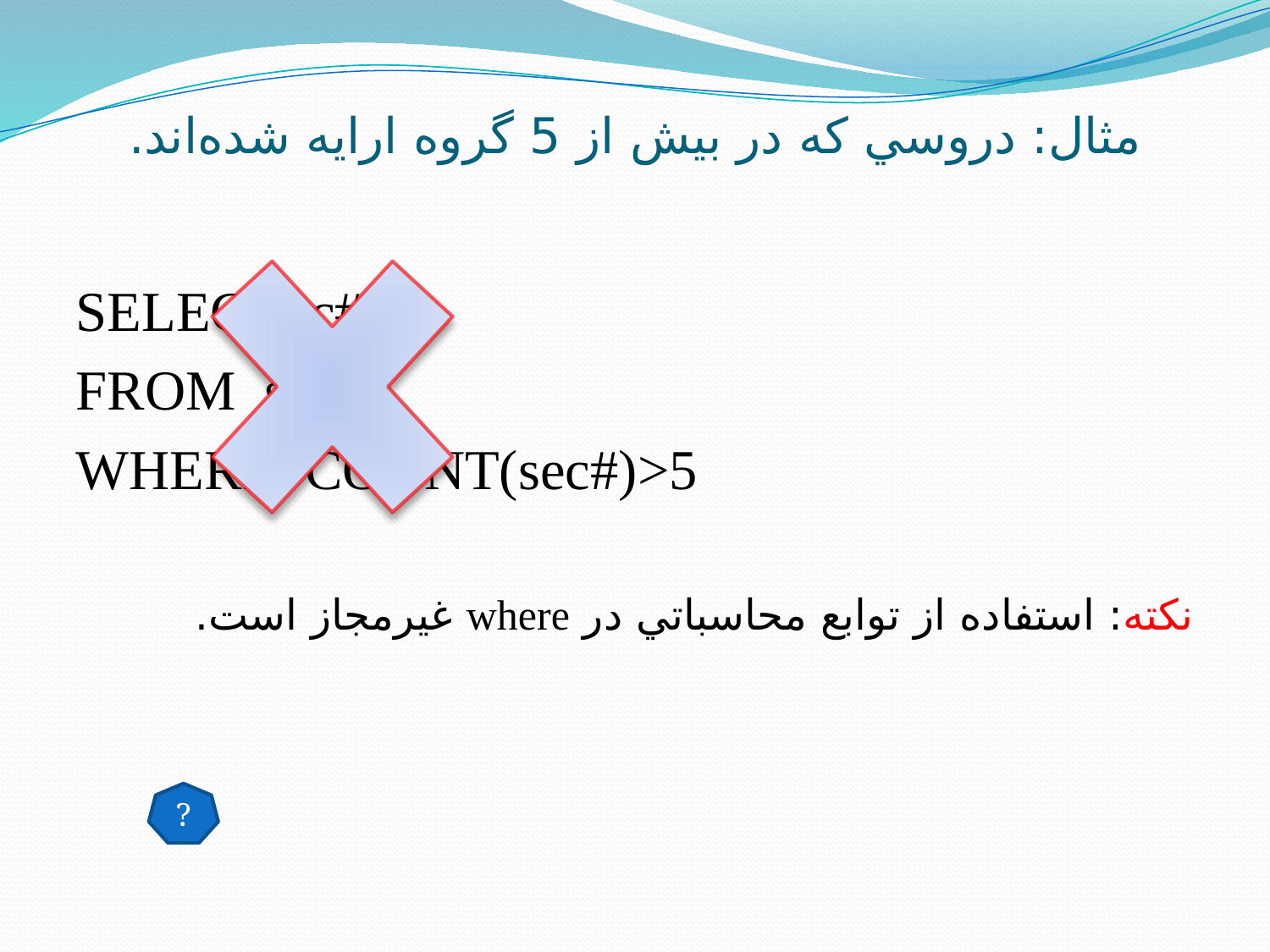

# مثال: دروسي که در بيش از 5 گروه ارايه شده‌اند.

SELECT  c#
FROM  sec
WHERE  COUNT(sec#)>5

نکته: استفاده از توابع محاسباتي در where غيرمجاز است.
?